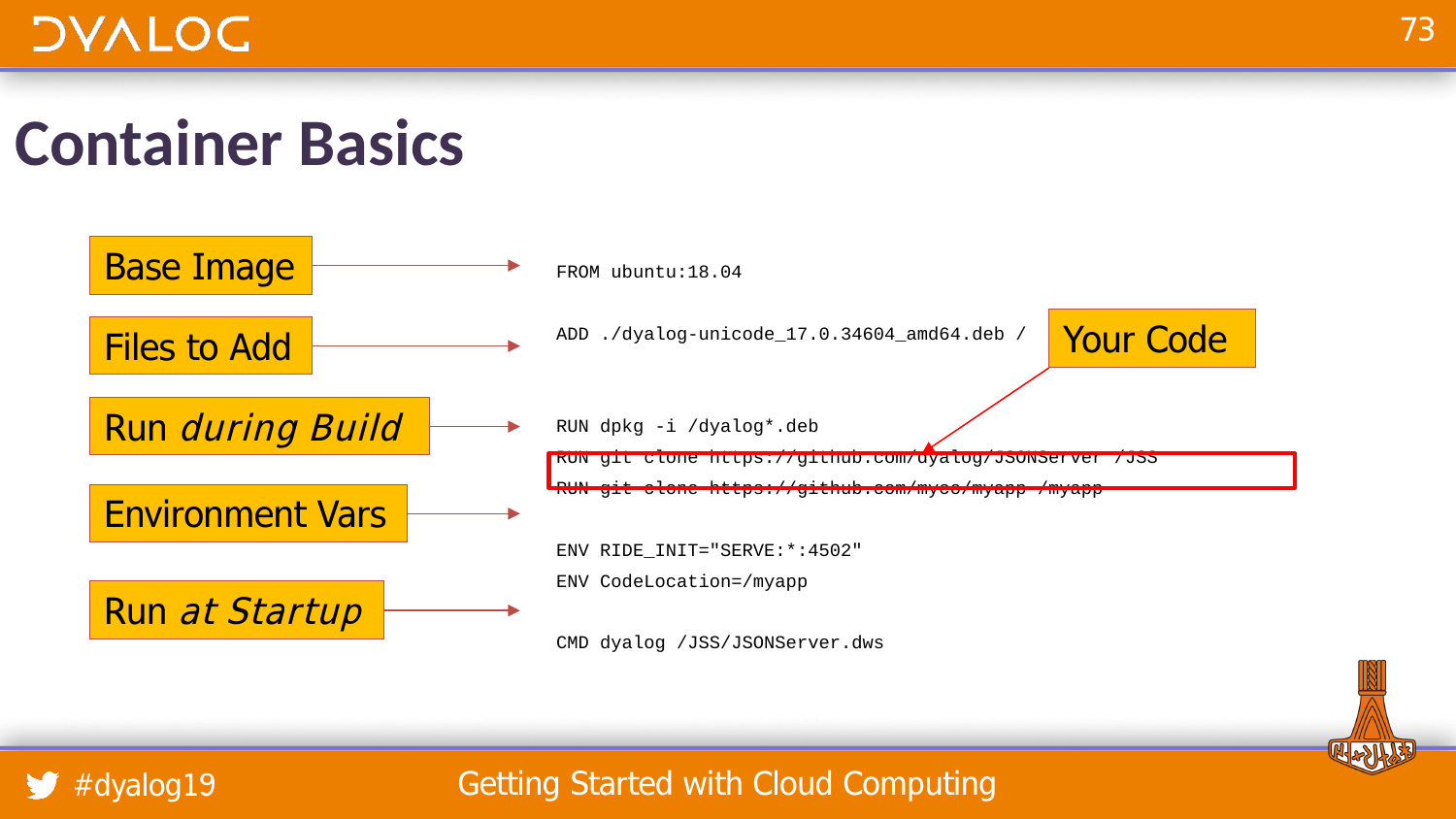

Container Basics
FROM ubuntu:18.04

ADD ./dyalog-unicode_17.0.34604_amd64.deb /

RUN dpkg -i /dyalog*.deb
RUN git clone https://github.com/dyalog/JSONServer /JSS
RUN git clone https://github.com/myco/myapp /myapp

ENV RIDE_INIT="SERVE:*:4502"
ENV CodeLocation=/myapp

CMD dyalog /JSS/JSONServer.dws
Base Image

Your Code
Files to Add
Run during Build

Environment Vars
Run at Startup
Uses GitHub to load the source code for "myapp".